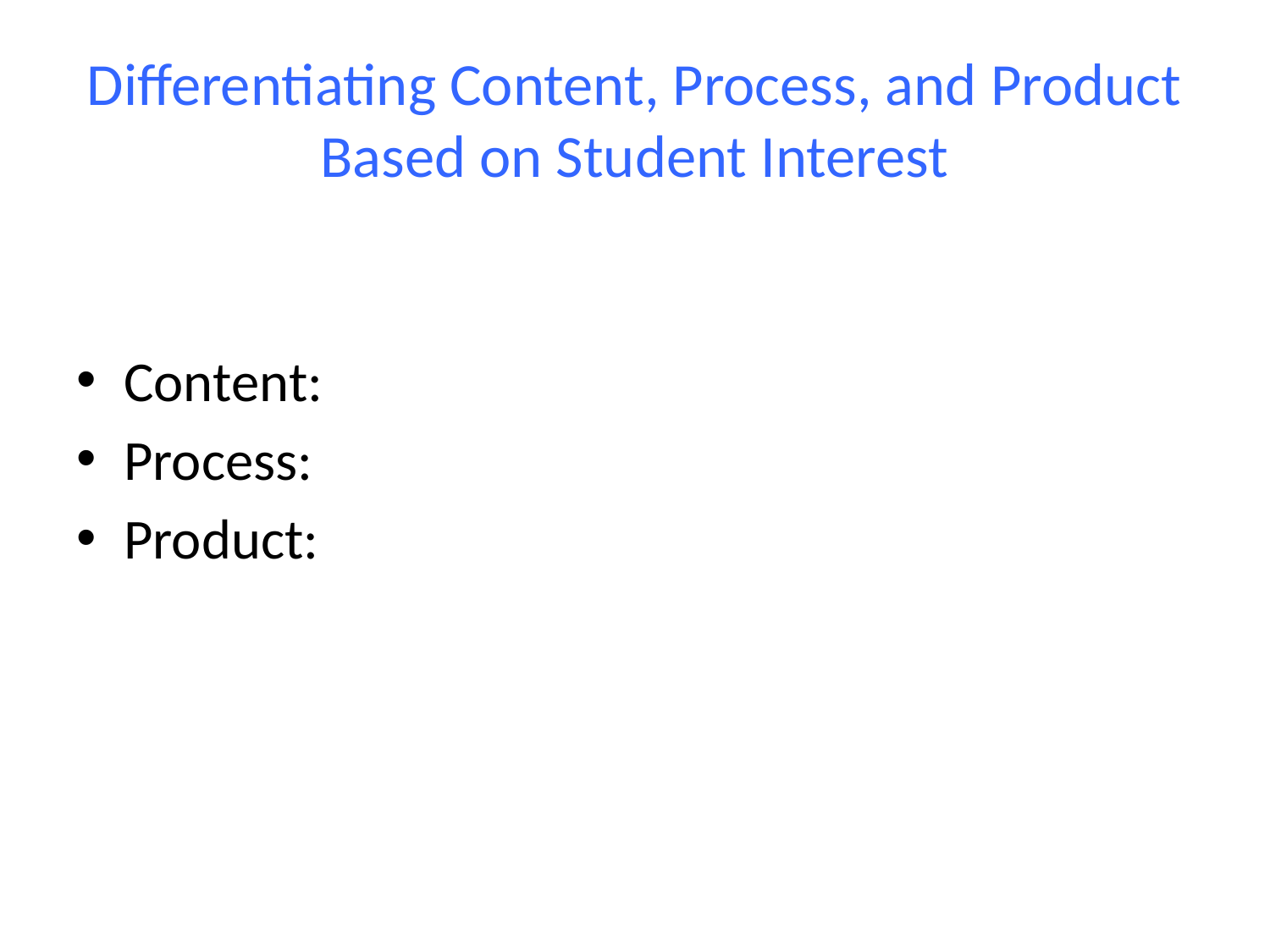

# Differentiating Content, Process, and Product Based on Student Interest
Content:
Process:
Product: